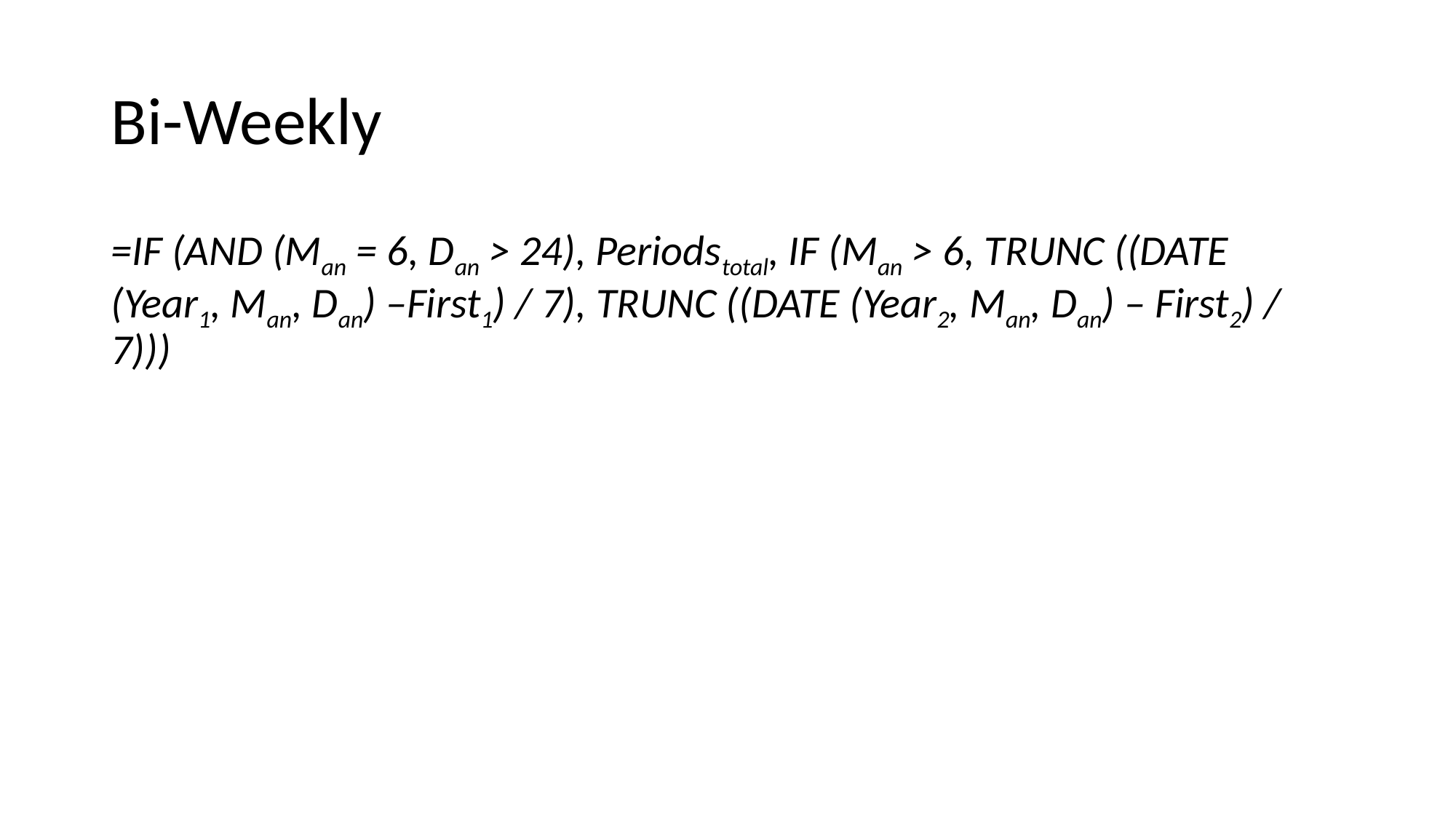

# Bi-Weekly
=IF (AND (Man = 6, Dan > 24), Periodstotal, IF (Man > 6, TRUNC ((DATE (Year1, Man, Dan) –First1) / 7), TRUNC ((DATE (Year2, Man, Dan) – First2) / 7)))